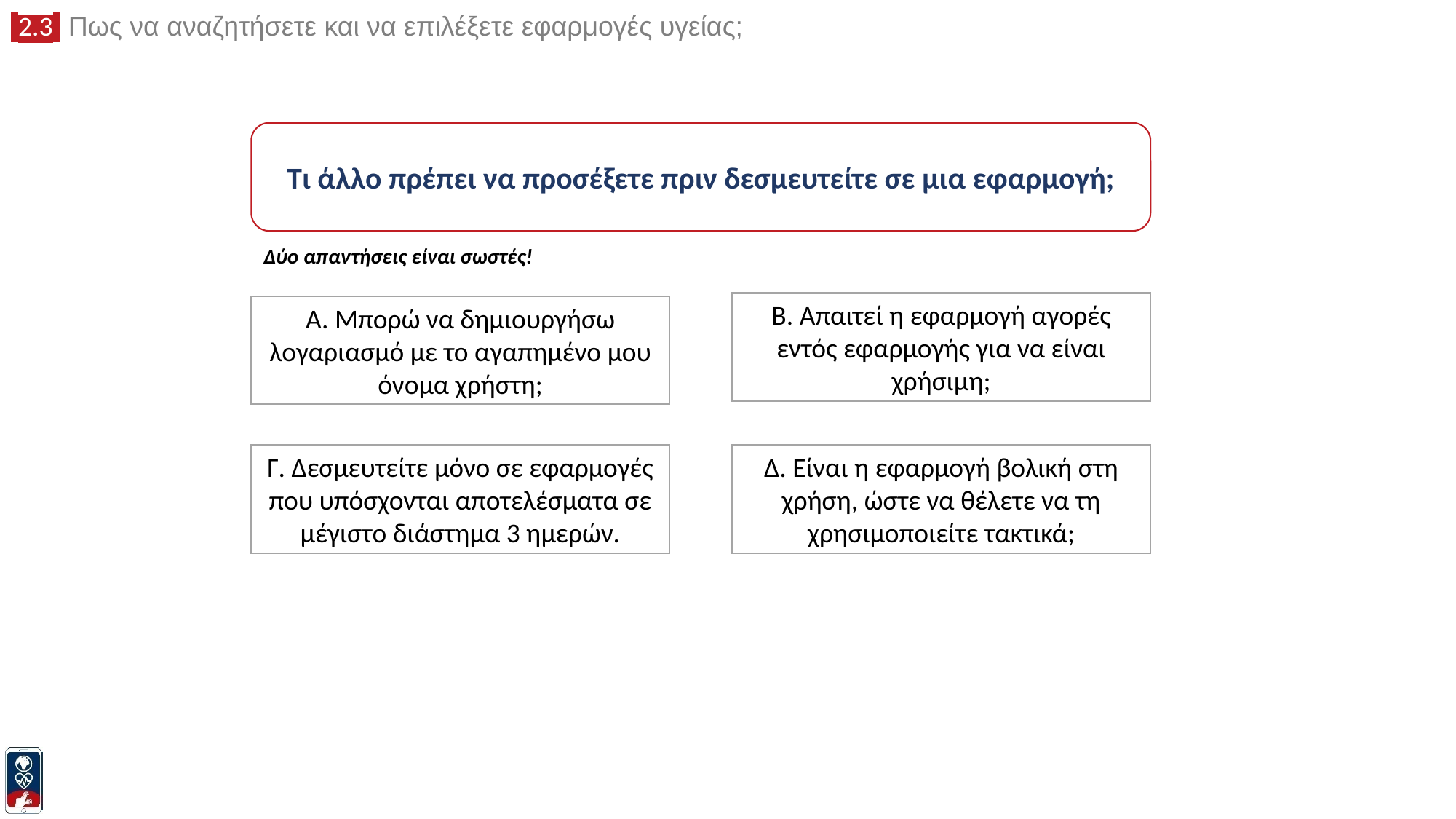

Τι άλλο πρέπει να προσέξετε πριν δεσμευτείτε σε μια εφαρμογή;
Δύο απαντήσεις είναι σωστές!
B. Απαιτεί η εφαρμογή αγορές εντός εφαρμογής για να είναι χρήσιμη;
A. Μπορώ να δημιουργήσω λογαριασμό με το αγαπημένο μου όνομα χρήστη;
Γ. Δεσμευτείτε μόνο σε εφαρμογές που υπόσχονται αποτελέσματα σε μέγιστο διάστημα 3 ημερών.
Δ. Είναι η εφαρμογή βολική στη χρήση, ώστε να θέλετε να τη χρησιμοποιείτε τακτικά;